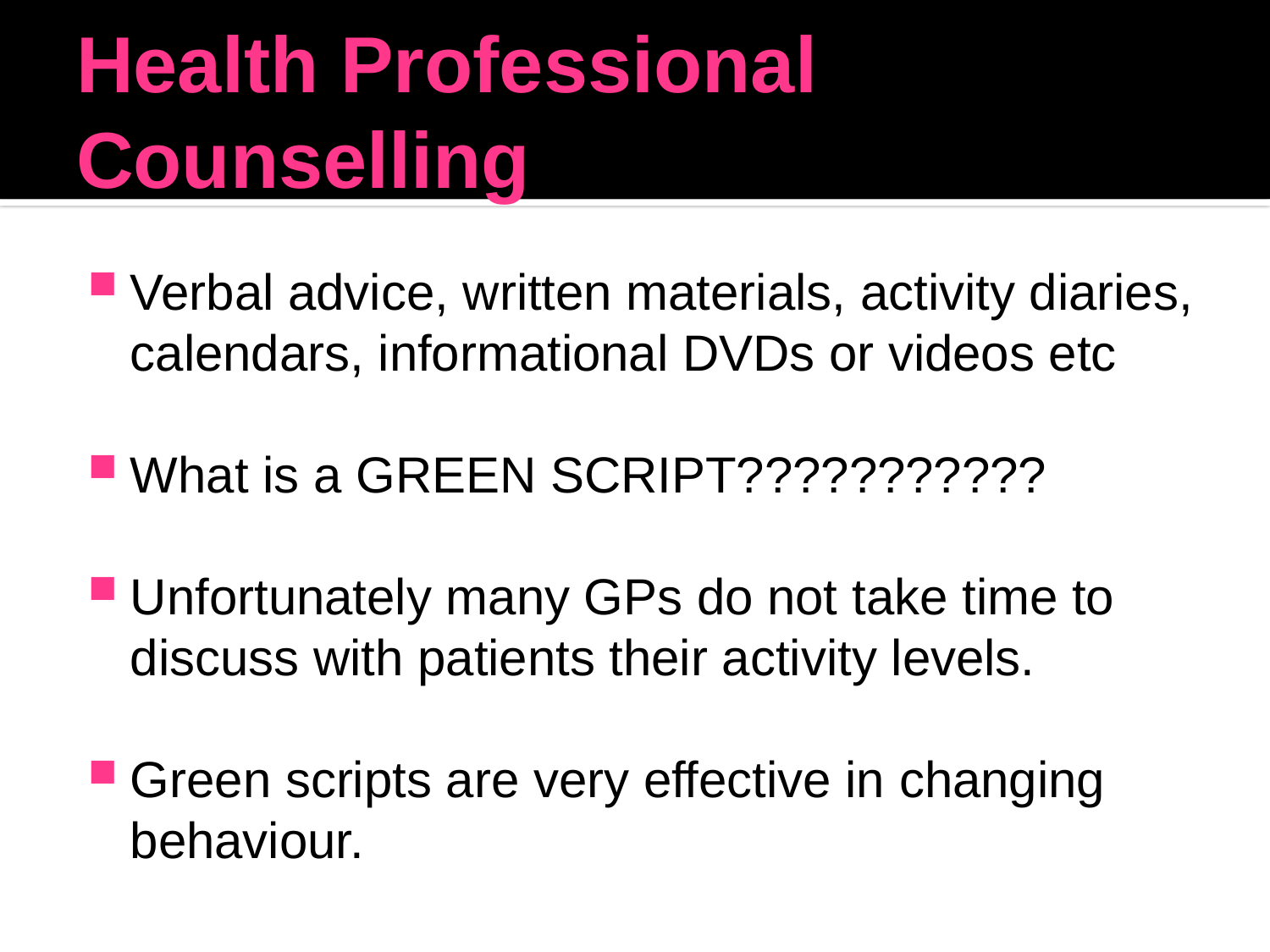

# Health Professional Counselling
Verbal advice, written materials, activity diaries, calendars, informational DVDs or videos etc

What is a GREEN SCRIPT???????????

Unfortunately many GPs do not take time to discuss with patients their activity levels.

Green scripts are very effective in changing behaviour.